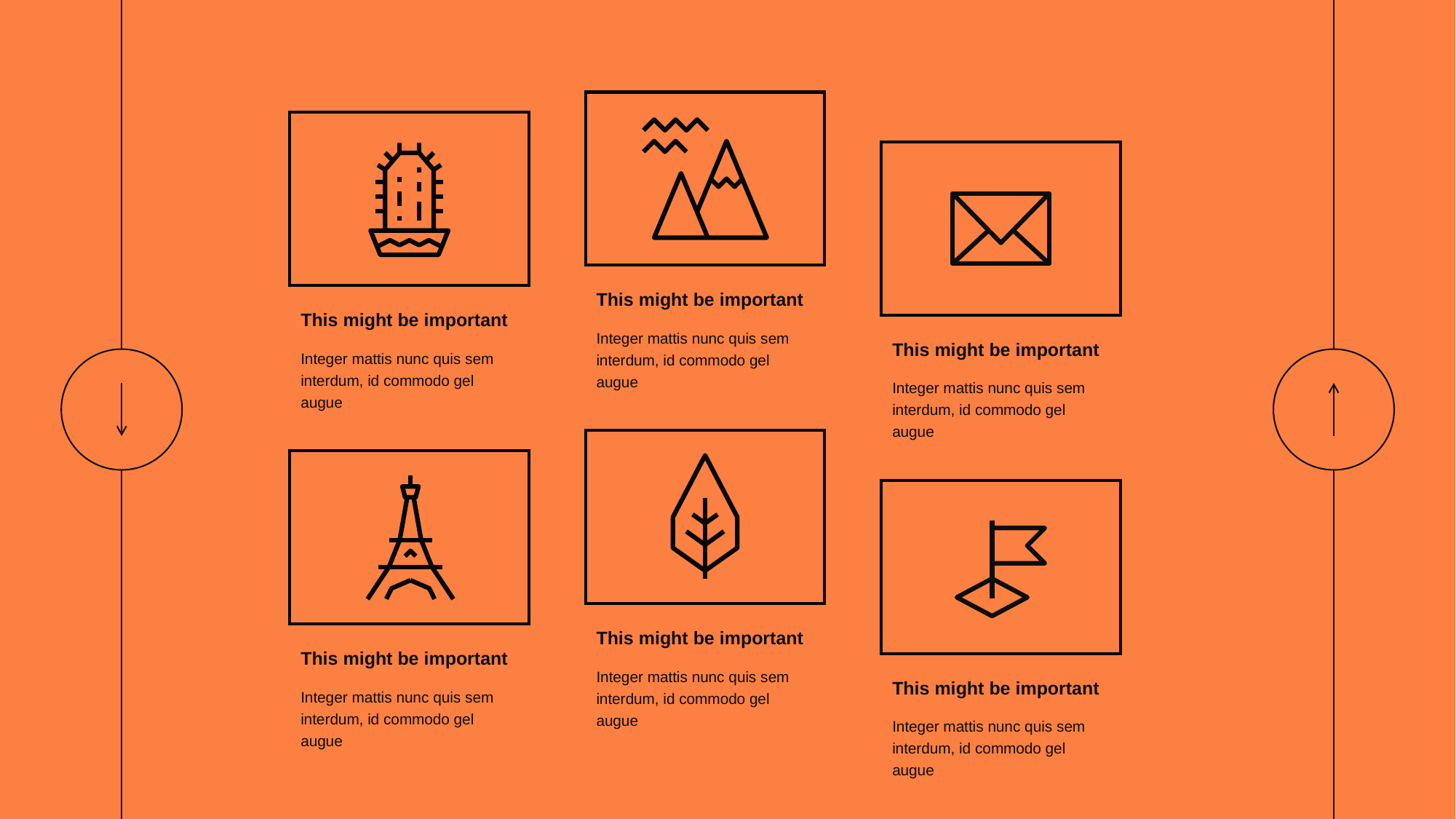

This might be important
This might be important
Integer mattis nunc quis sem interdum, id commodo gel augue
This might be important
Integer mattis nunc quis sem interdum, id commodo gel augue

Integer mattis nunc quis sem interdum, id commodo gel augue

This might be important
This might be important
Integer mattis nunc quis sem interdum, id commodo gel augue
This might be important
Integer mattis nunc quis sem interdum, id commodo gel augue
Integer mattis nunc quis sem interdum, id commodo gel augue